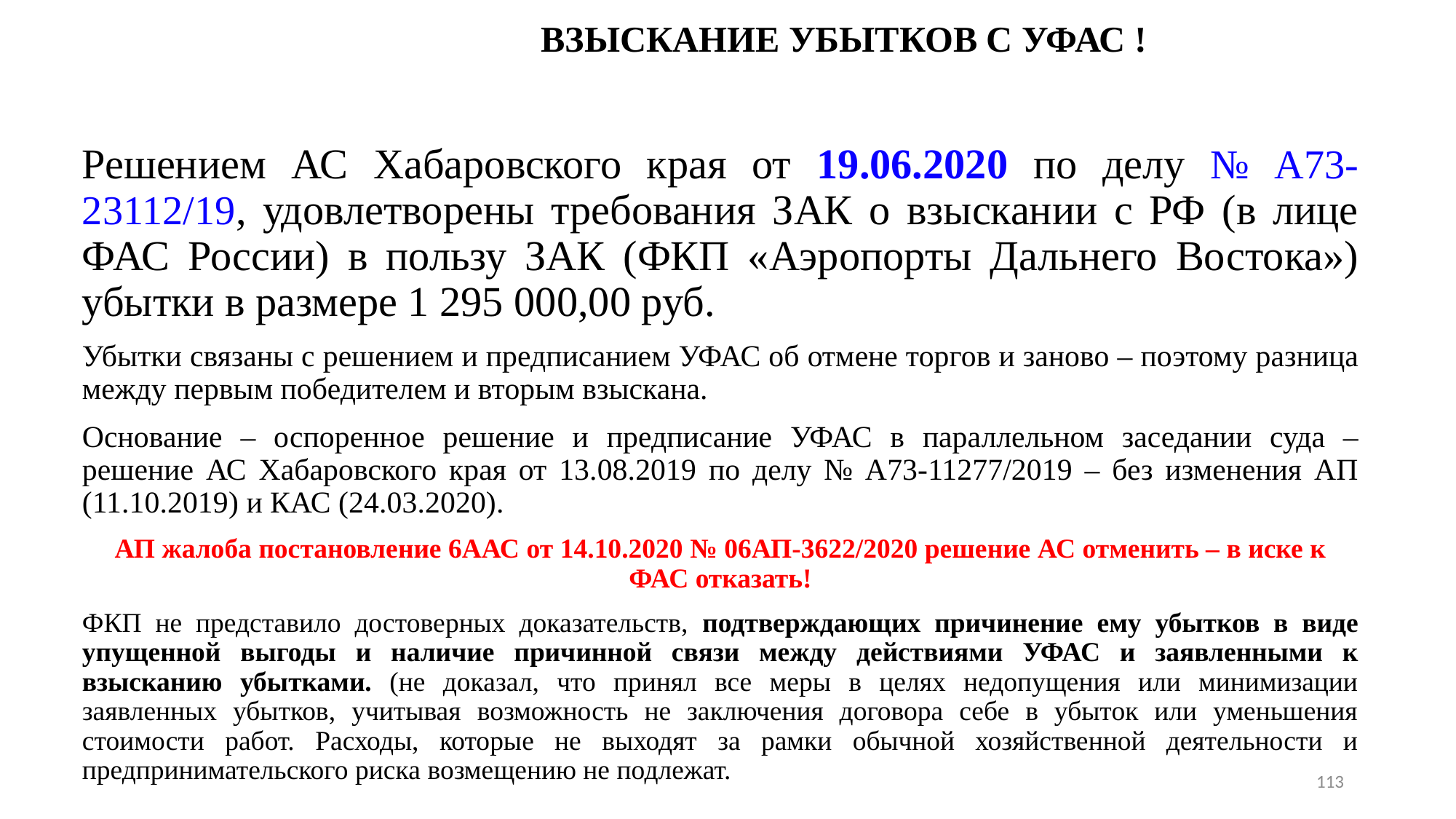

# ВЗЫСКАНИЕ УБЫТКОВ С УФАС !
Решением АС Хабаровского края от 19.06.2020 по делу № А73-23112/19, удовлетворены требования ЗАК о взыскании с РФ (в лице ФАС России) в пользу ЗАК (ФКП «Аэропорты Дальнего Востока») убытки в размере 1 295 000,00 руб.
Убытки связаны с решением и предписанием УФАС об отмене торгов и заново – поэтому разница между первым победителем и вторым взыскана.
Основание – оспоренное решение и предписание УФАС в параллельном заседании суда – решение АС Хабаровского края от 13.08.2019 по делу № А73-11277/2019 – без изменения АП (11.10.2019) и КАС (24.03.2020).
АП жалоба постановление 6ААС от 14.10.2020 № 06АП-3622/2020 решение АС отменить – в иске к ФАС отказать!
ФКП не представило достоверных доказательств, подтверждающих причинение ему убытков в виде упущенной выгоды и наличие причинной связи между действиями УФАС и заявленными к взысканию убытками. (не доказал, что принял все меры в целях недопущения или минимизации заявленных убытков, учитывая возможность не заключения договора себе в убыток или уменьшения стоимости работ. Расходы, которые не выходят за рамки обычной хозяйственной деятельности и предпринимательского риска возмещению не подлежат.

113